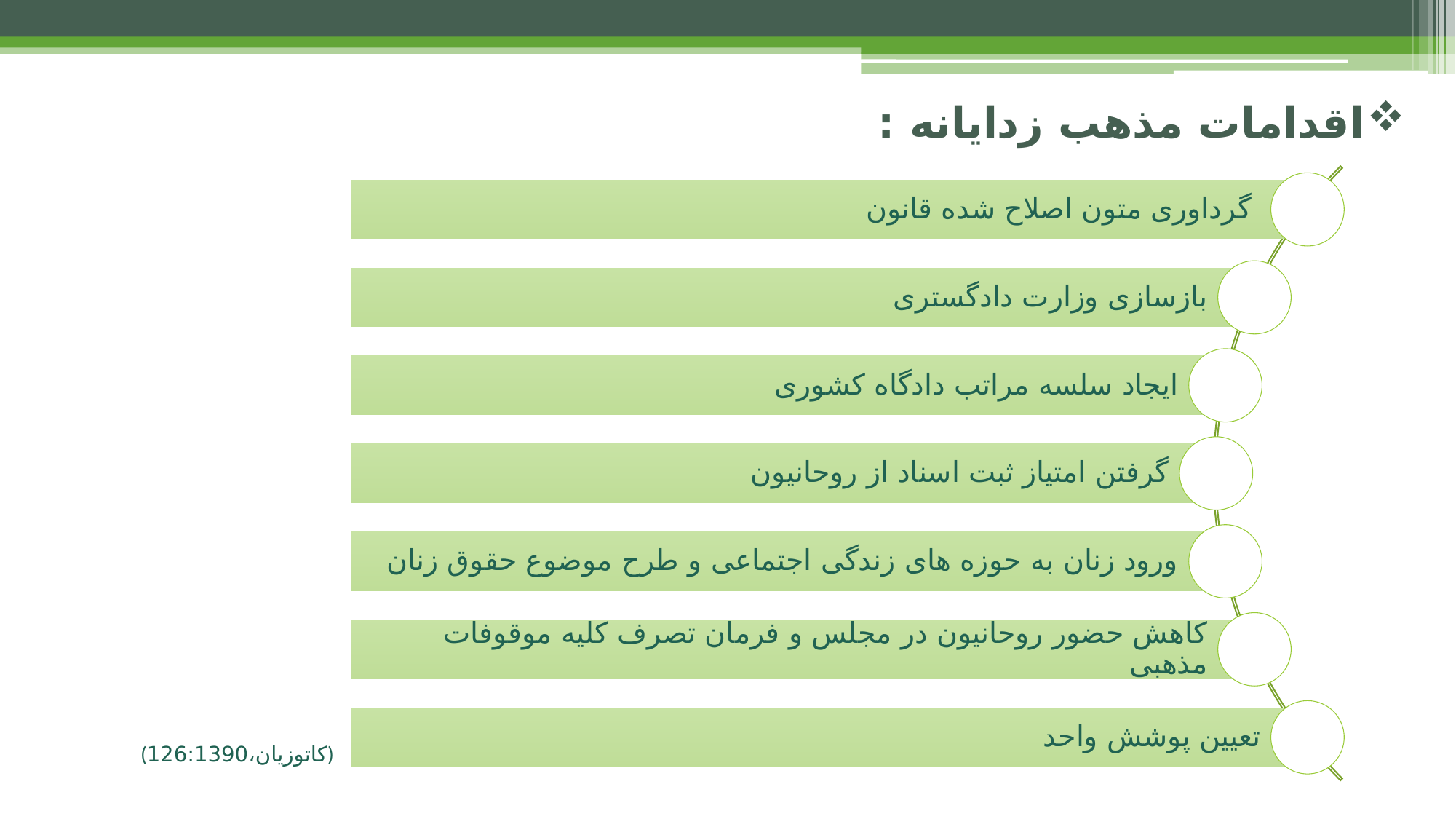

# اقدامات مذهب زدایانه :
گرداوری متون اصلاح شده قانون
بازسازی وزارت دادگستری
ایجاد سلسه مراتب دادگاه کشوری
گرفتن امتیاز ثبت اسناد از روحانیون
ورود زنان به حوزه های زندگی اجتماعی و طرح موضوع حقوق زنان
کاهش حضور روحانیون در مجلس و فرمان تصرف کلیه موقوفات مذهبی
تعیین پوشش واحد
(کاتوزیان،126:1390)